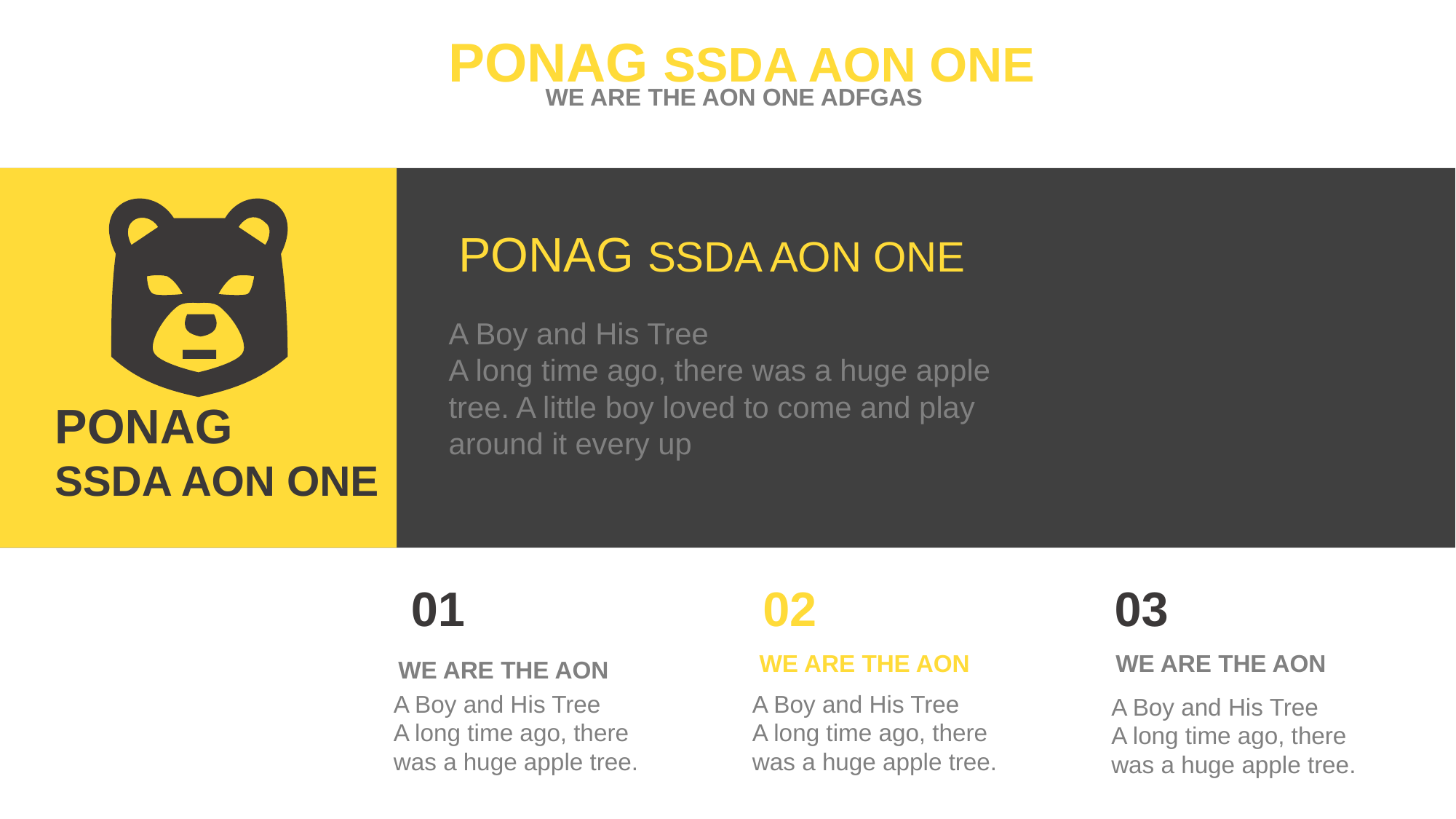

PONAG SSDA AON ONE
WE ARE THE AON ONE ADFGAS

 PONAG SSDA AON ONE
A Boy and His Tree
A long time ago, there was a huge apple tree. A little boy loved to come and play around it every up
PONAG
SSDA AON ONE
01
02
03
WE ARE THE AON
WE ARE THE AON
WE ARE THE AON
A Boy and His Tree
A long time ago, there was a huge apple tree.
A Boy and His Tree
A long time ago, there was a huge apple tree.
A Boy and His Tree
A long time ago, there was a huge apple tree.